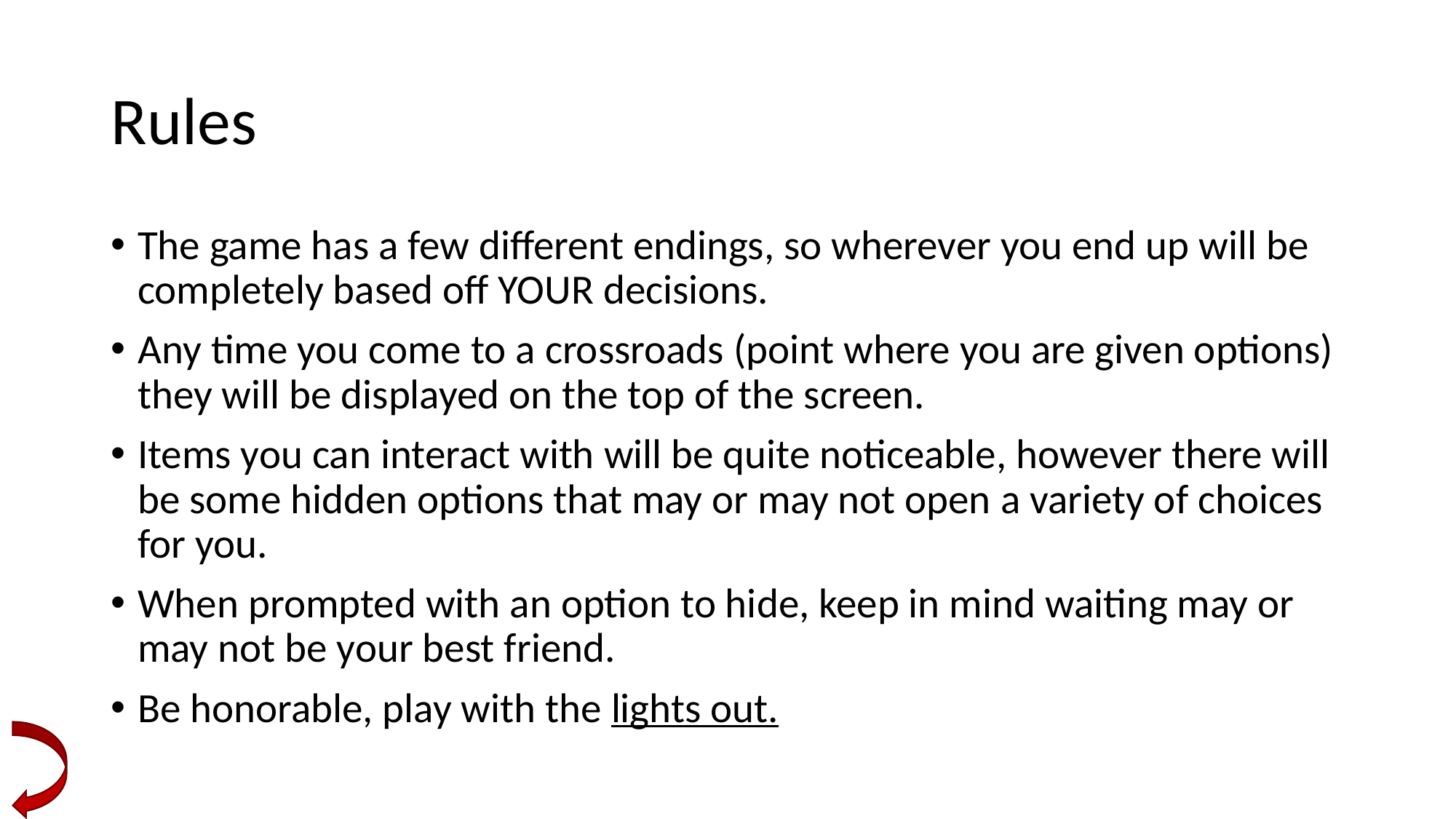

# Rules
The game has a few different endings, so wherever you end up will be completely based off YOUR decisions.
Any time you come to a crossroads (point where you are given options) they will be displayed on the top of the screen.
Items you can interact with will be quite noticeable, however there will be some hidden options that may or may not open a variety of choices for you.
When prompted with an option to hide, keep in mind waiting may or may not be your best friend.
Be honorable, play with the lights out.